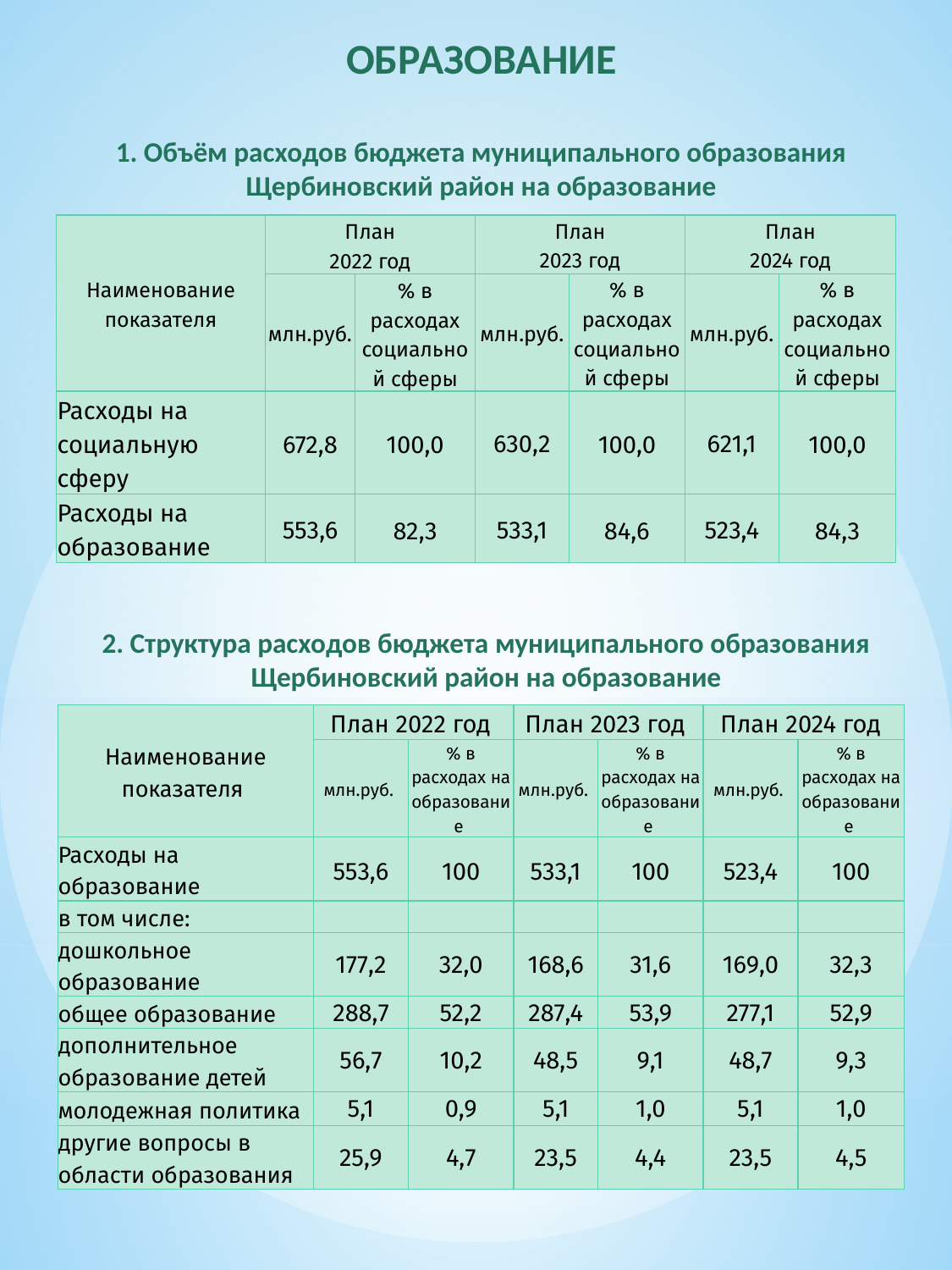

ОБРАЗОВАНИЕ

1. Объём расходов бюджета муниципального образования
Щербиновский район на образование
| Наименование показателя | План 2022 год |  | План 2023 год |  | План 2024 год |  |
| --- | --- | --- | --- | --- | --- | --- |
|  | млн.руб. | % в расходах социальной сферы | млн.руб. | % в расходах социальной сферы | млн.руб. | % в расходах социальной сферы |
| Расходы на социальную сферу | 672,8 | 100,0 | 630,2 | 100,0 | 621,1 | 100,0 |
| Расходы на образование | 553,6 | 82,3 | 533,1 | 84,6 | 523,4 | 84,3 |
2. Структура расходов бюджета муниципального образования Щербиновский район на образование
| Наименование показателя | План 2022 год |  | План 2023 год |  | План 2024 год |  |
| --- | --- | --- | --- | --- | --- | --- |
|  | млн.руб. | % в расходах на образование | млн.руб. | % в расходах на образование | млн.руб. | % в расходах на образование |
| Расходы на образование | 553,6 | 100 | 533,1 | 100 | 523,4 | 100 |
| в том числе: |  |  |  |  |  |  |
| дошкольное образование | 177,2 | 32,0 | 168,6 | 31,6 | 169,0 | 32,3 |
| общее образование | 288,7 | 52,2 | 287,4 | 53,9 | 277,1 | 52,9 |
| дополнительное образование детей | 56,7 | 10,2 | 48,5 | 9,1 | 48,7 | 9,3 |
| молодежная политика | 5,1 | 0,9 | 5,1 | 1,0 | 5,1 | 1,0 |
| другие вопросы в области образования | 25,9 | 4,7 | 23,5 | 4,4 | 23,5 | 4,5 |